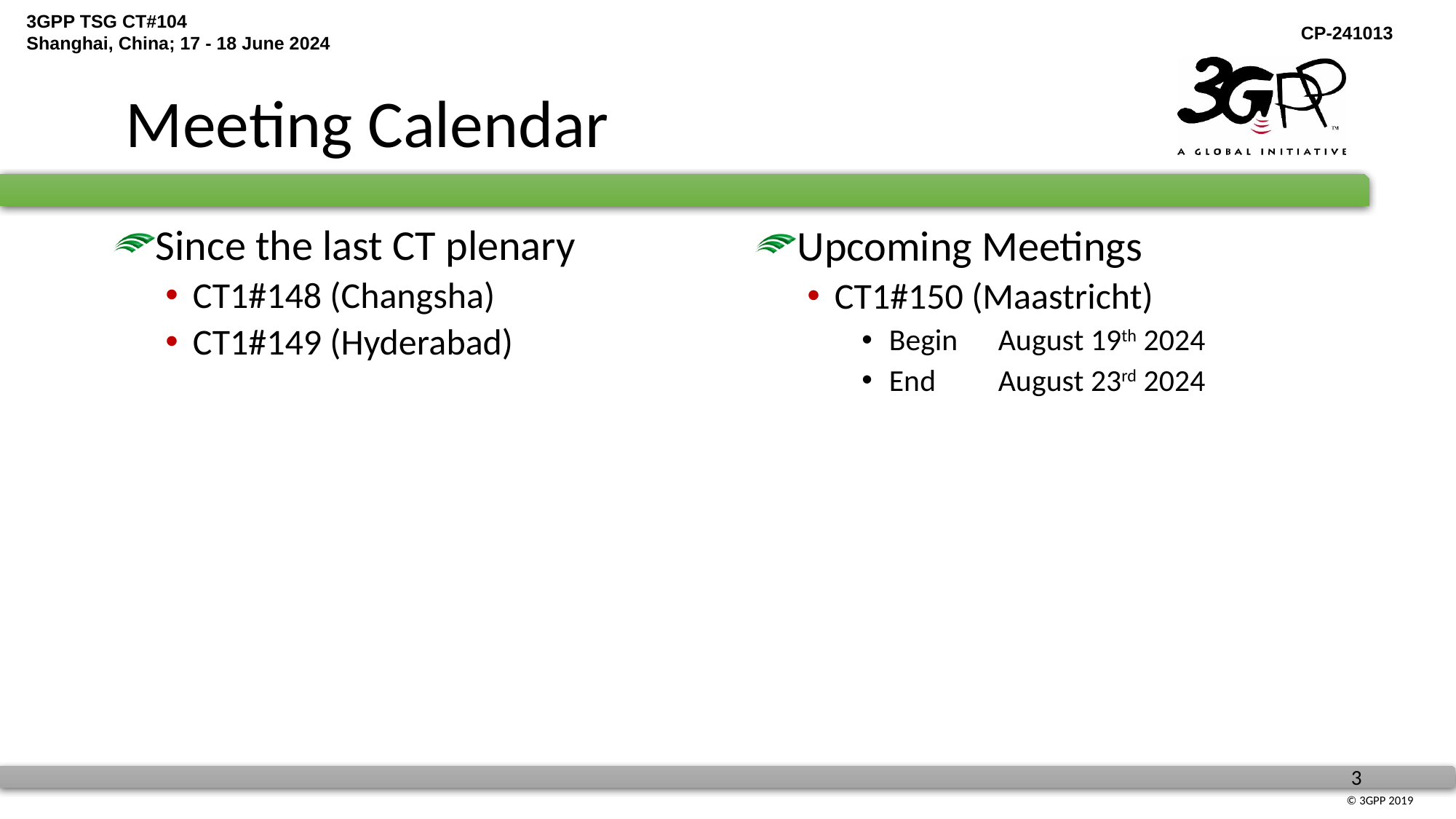

# Meeting Calendar
Since the last CT plenary
CT1#148 (Changsha)
CT1#149 (Hyderabad)

Upcoming Meetings
CT1#150 (Maastricht)
Begin	August 19th 2024
End	August 23rd 2024